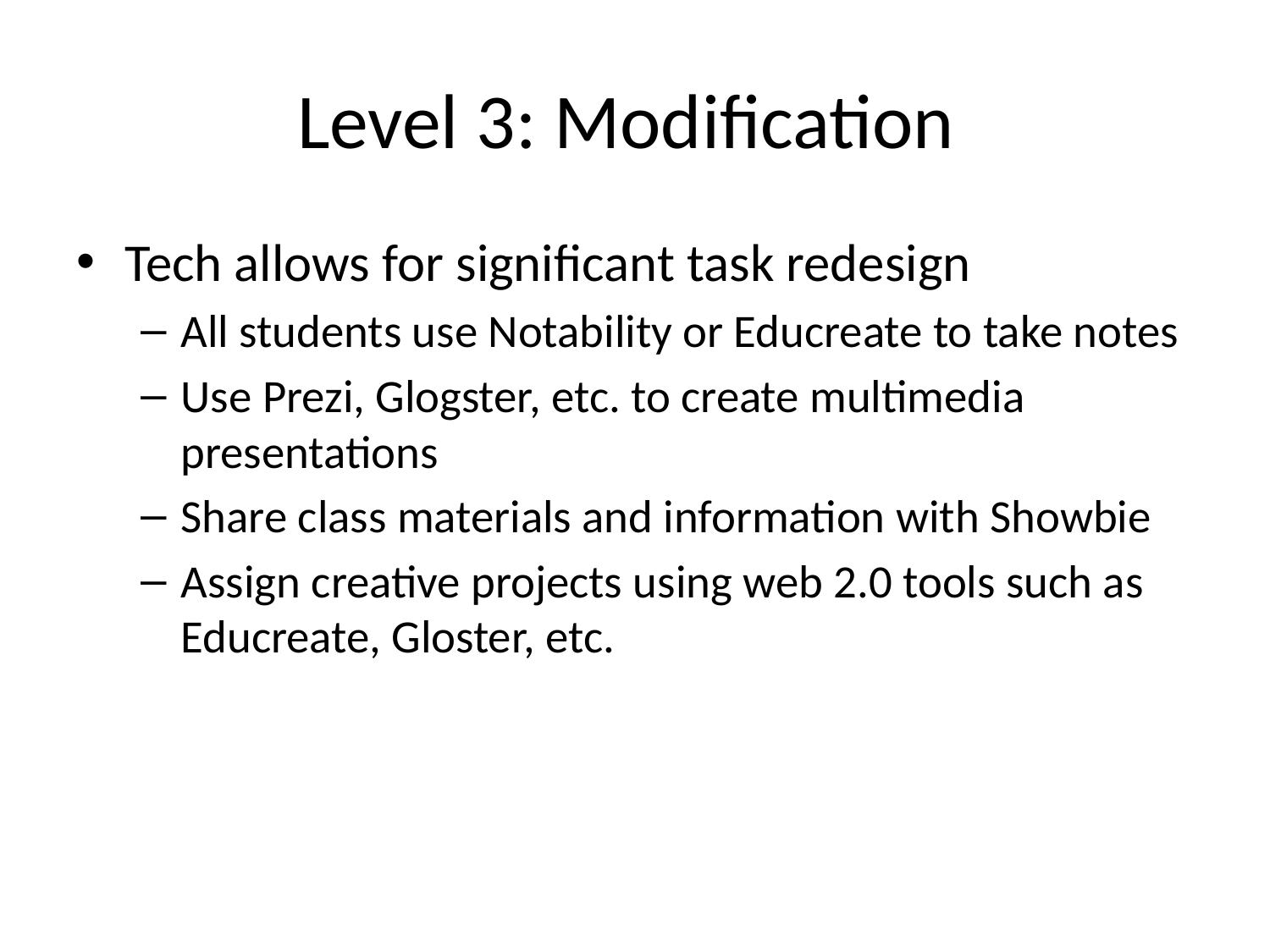

# Level 3: Modification
Tech allows for significant task redesign
All students use Notability or Educreate to take notes
Use Prezi, Glogster, etc. to create multimedia presentations
Share class materials and information with Showbie
Assign creative projects using web 2.0 tools such as Educreate, Gloster, etc.